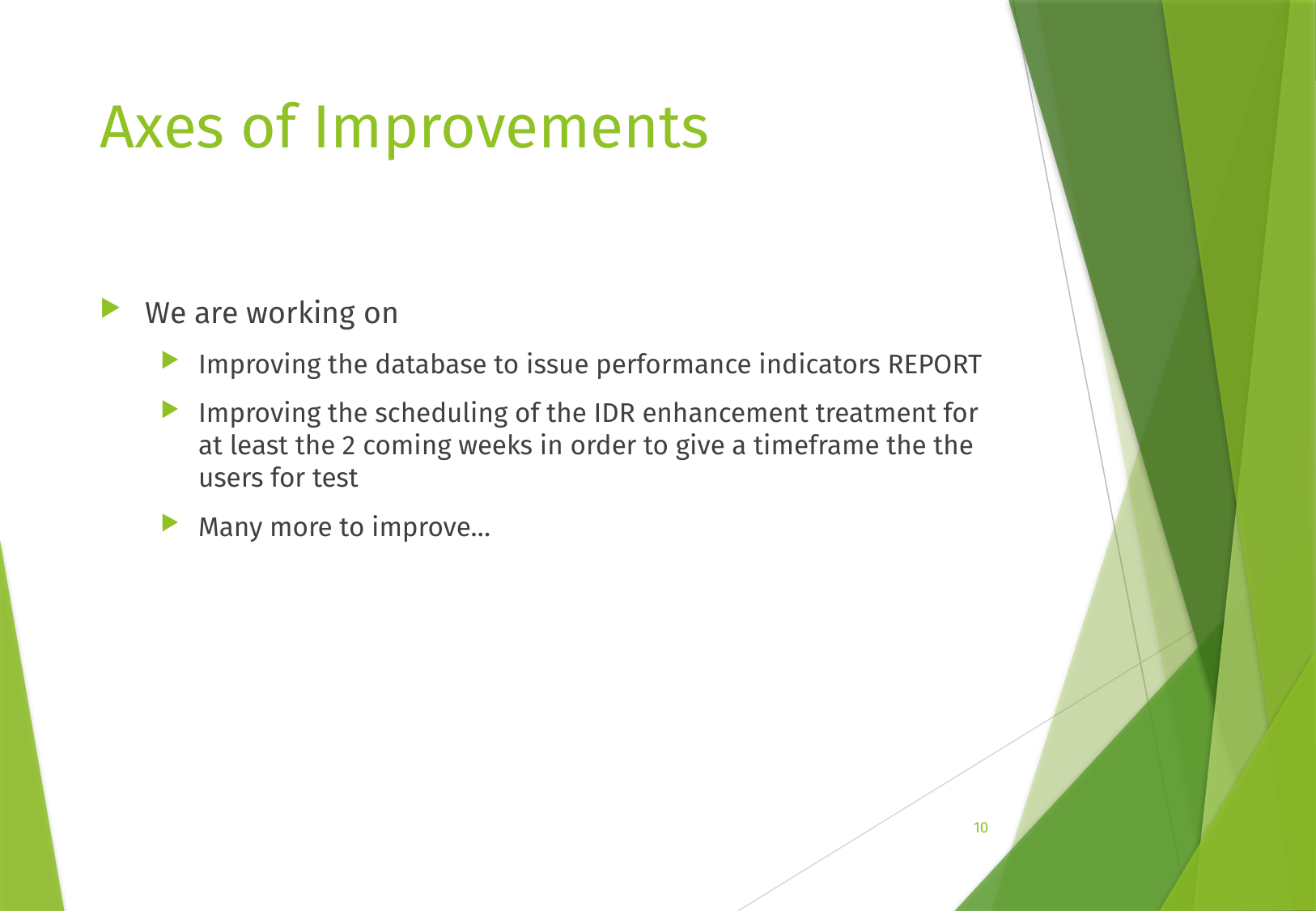

# Axes of Improvements
We are working on
Improving the database to issue performance indicators REPORT
Improving the scheduling of the IDR enhancement treatment for at least the 2 coming weeks in order to give a timeframe the the users for test
Many more to improve…
10